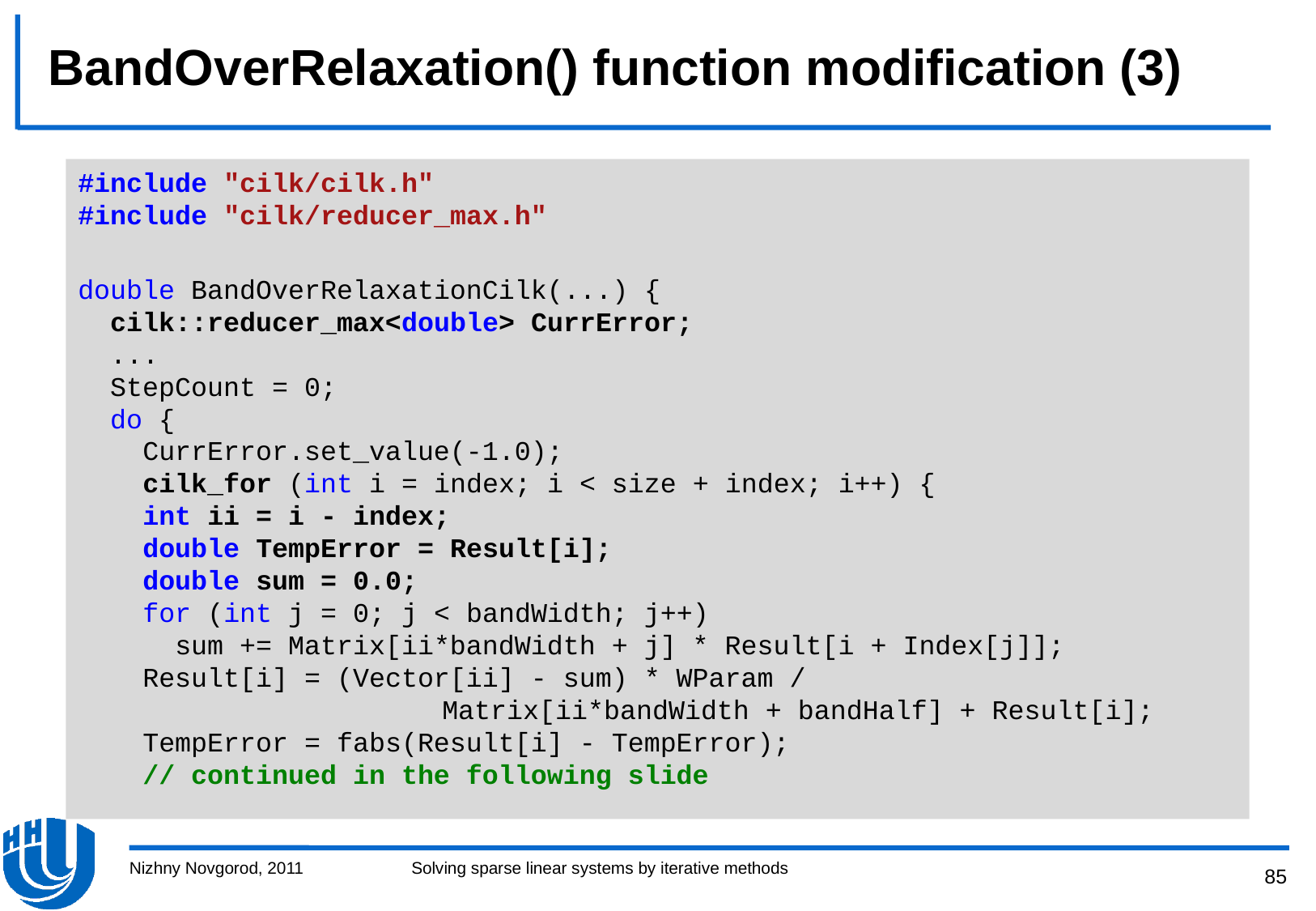

# BandOverRelaxation() function modification (3)
#include "cilk/cilk.h"
#include "cilk/reducer_max.h"

double BandOverRelaxationCilk(...) {
  cilk::reducer_max<double> CurrError;
  ...
  StepCount = 0;
  do {
    CurrError.set_value(-1.0);
    cilk_for (int i = index; i < size + index; i++) {
    int ii = i - index;
    double TempError = Result[i];
    double sum = 0.0;
    for (int j = 0; j < bandWidth; j++)
      sum += Matrix[ii*bandWidth + j] * Result[i + Index[j]];
    Result[i] = (Vector[ii] - sum) * WParam /
			Matrix[ii*bandWidth + bandHalf] + Result[i];
    TempError = fabs(Result[i] - TempError);
    // continued in the following slide
Nizhny Novgorod, 2011
Solving sparse linear systems by iterative methods